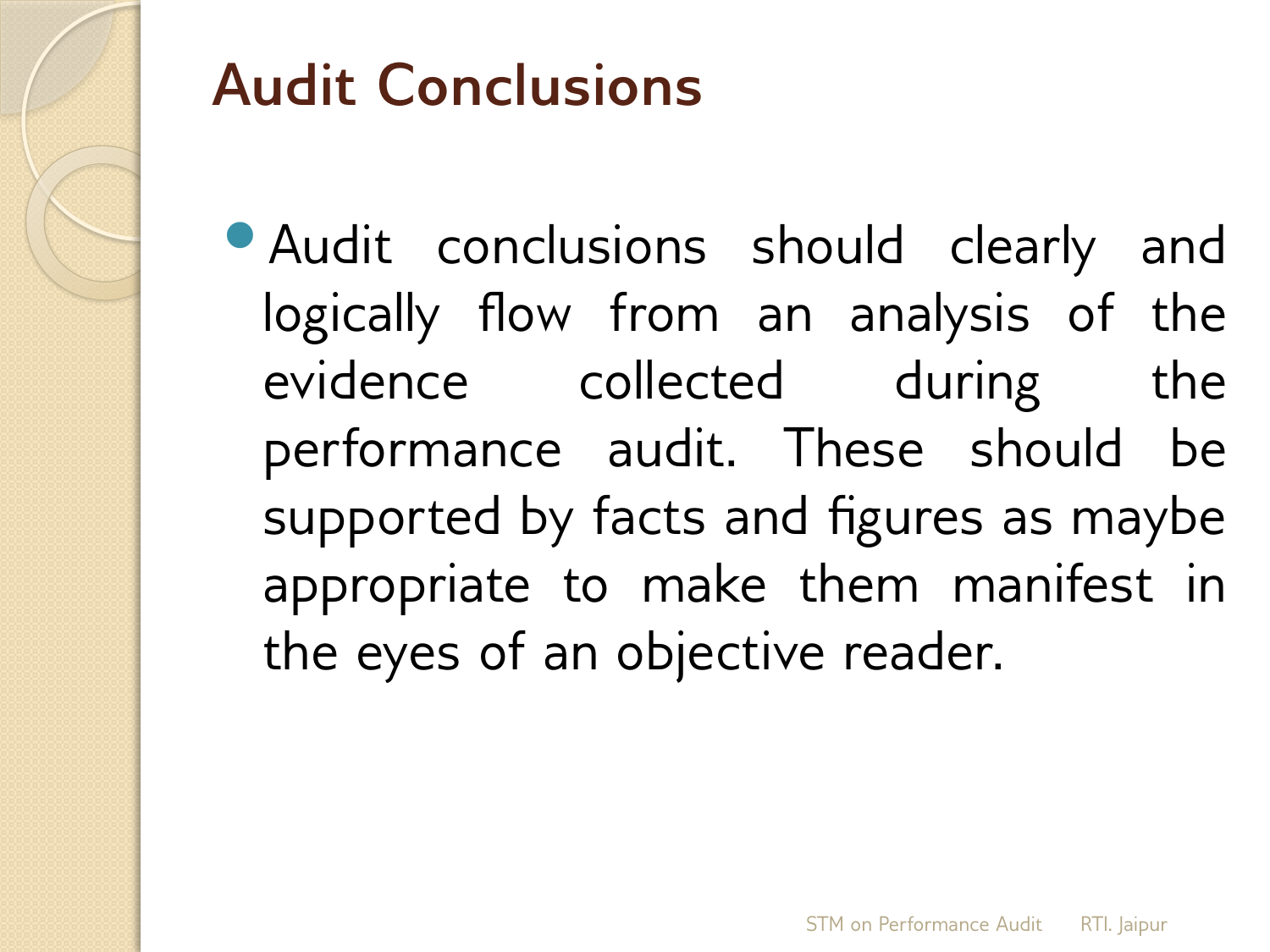

# Audit Conclusions
Audit conclusions should clearly and logically flow from an analysis of the evidence collected during the performance audit. These should be supported by facts and figures as maybe appropriate to make them manifest in the eyes of an objective reader.
STM on Performance Audit      RTI. Jaipur